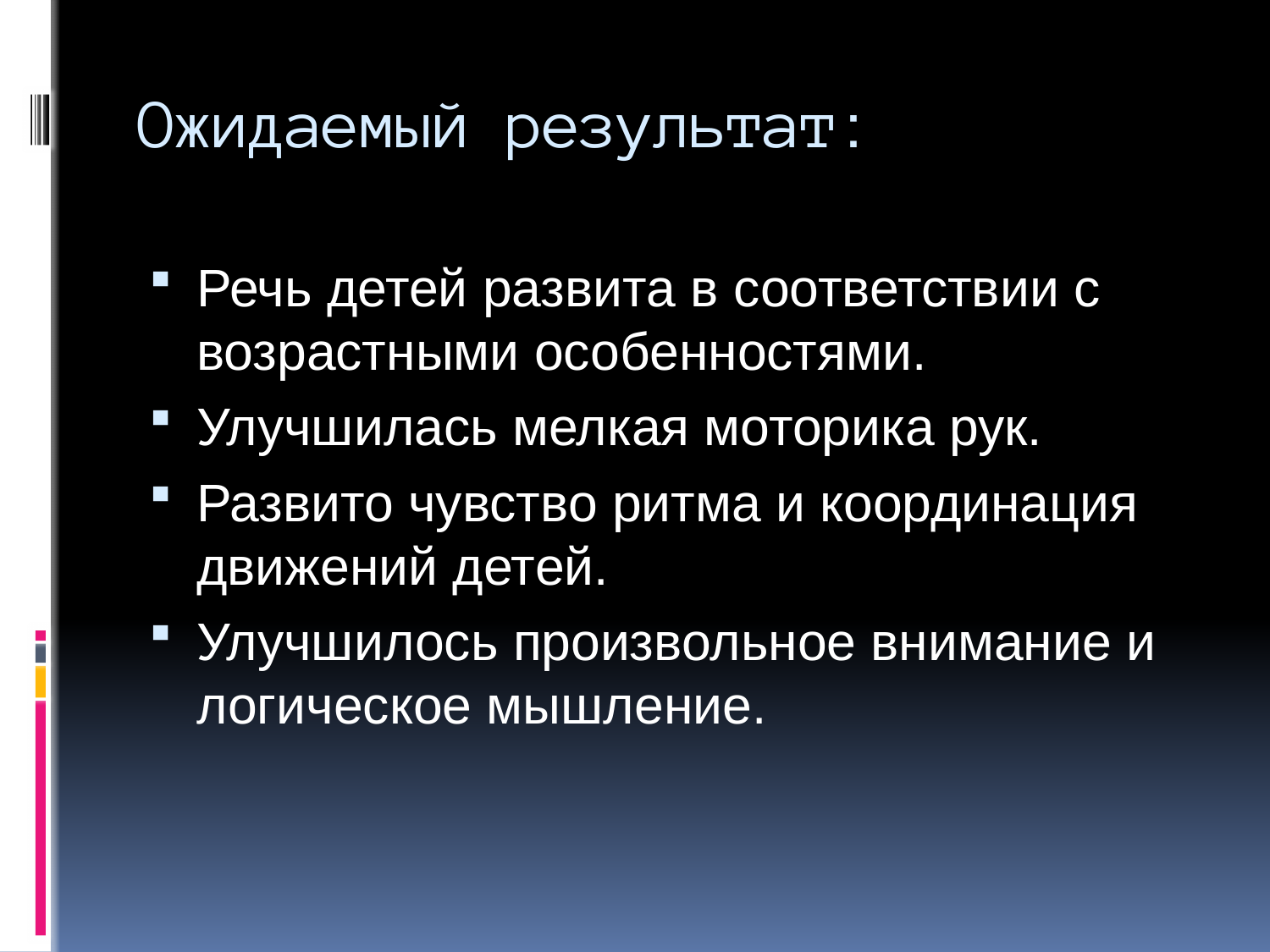

# Ожидаемый результат:
Речь детей развита в соответствии с возрастными особенностями.
Улучшилась мелкая моторика рук.
Развито чувство ритма и координация движений детей.
Улучшилось произвольное внимание и логическое мышление.